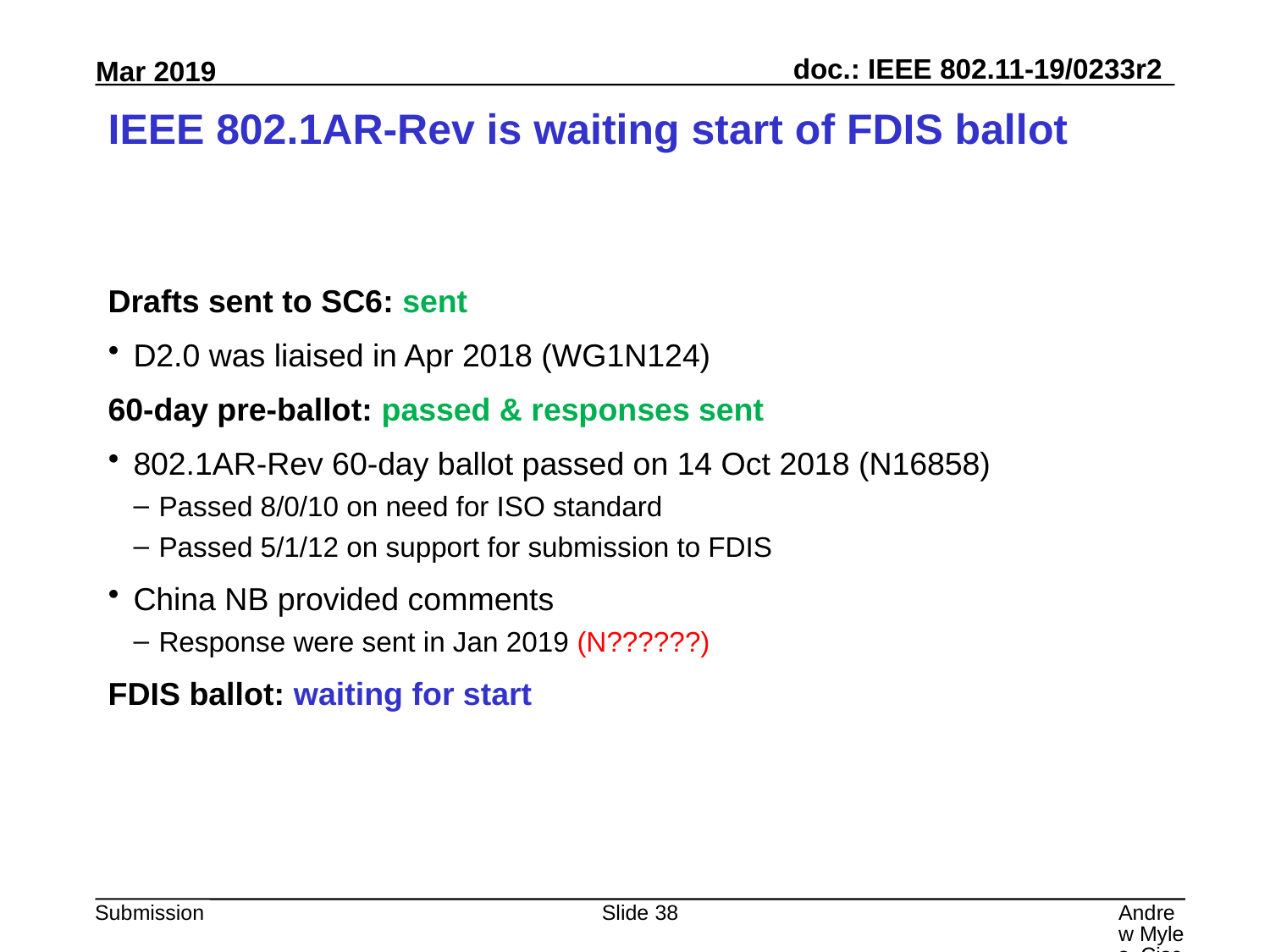

# IEEE 802.1AR-Rev is waiting start of FDIS ballot
Drafts sent to SC6: sent
D2.0 was liaised in Apr 2018 (WG1N124)
60-day pre-ballot: passed & responses sent
802.1AR-Rev 60-day ballot passed on 14 Oct 2018 (N16858)
Passed 8/0/10 on need for ISO standard
Passed 5/1/12 on support for submission to FDIS
China NB provided comments
Response were sent in Jan 2019 (N??????)
FDIS ballot: waiting for start
Slide 38
Andrew Myles, Cisco